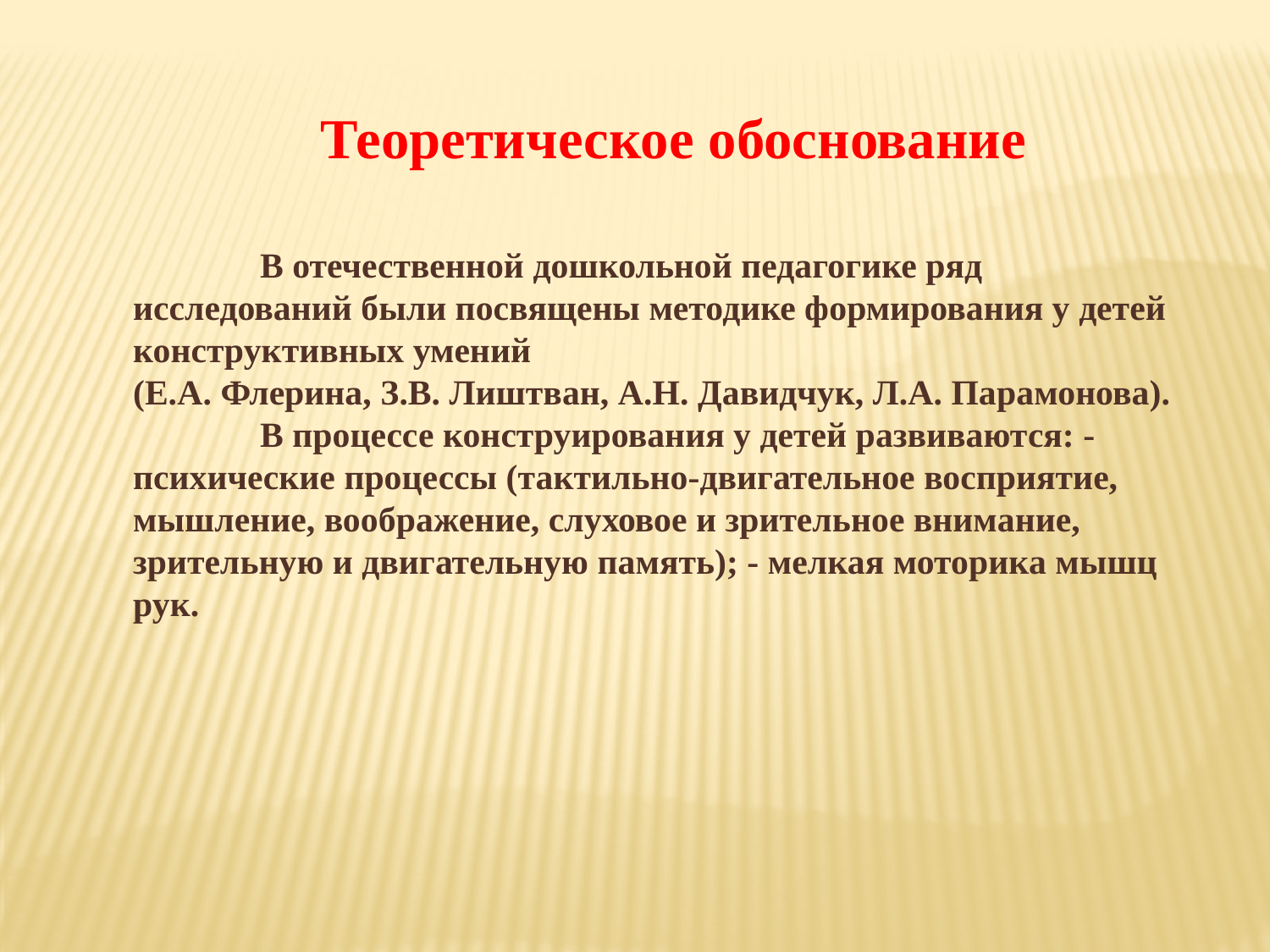

Теоретическое обоснование
	В отечественной дошкольной педагогике ряд исследований были посвящены методике формирования у детей конструктивных умений
(Е.А. Флерина, З.В. Лиштван, А.Н. Давидчук, Л.А. Парамонова).
	В процессе конструирования у детей развиваются: - психические процессы (тактильно-двигательное восприятие, мышление, воображение, слуховое и зрительное внимание, зрительную и двигательную память); - мелкая моторика мышц рук.